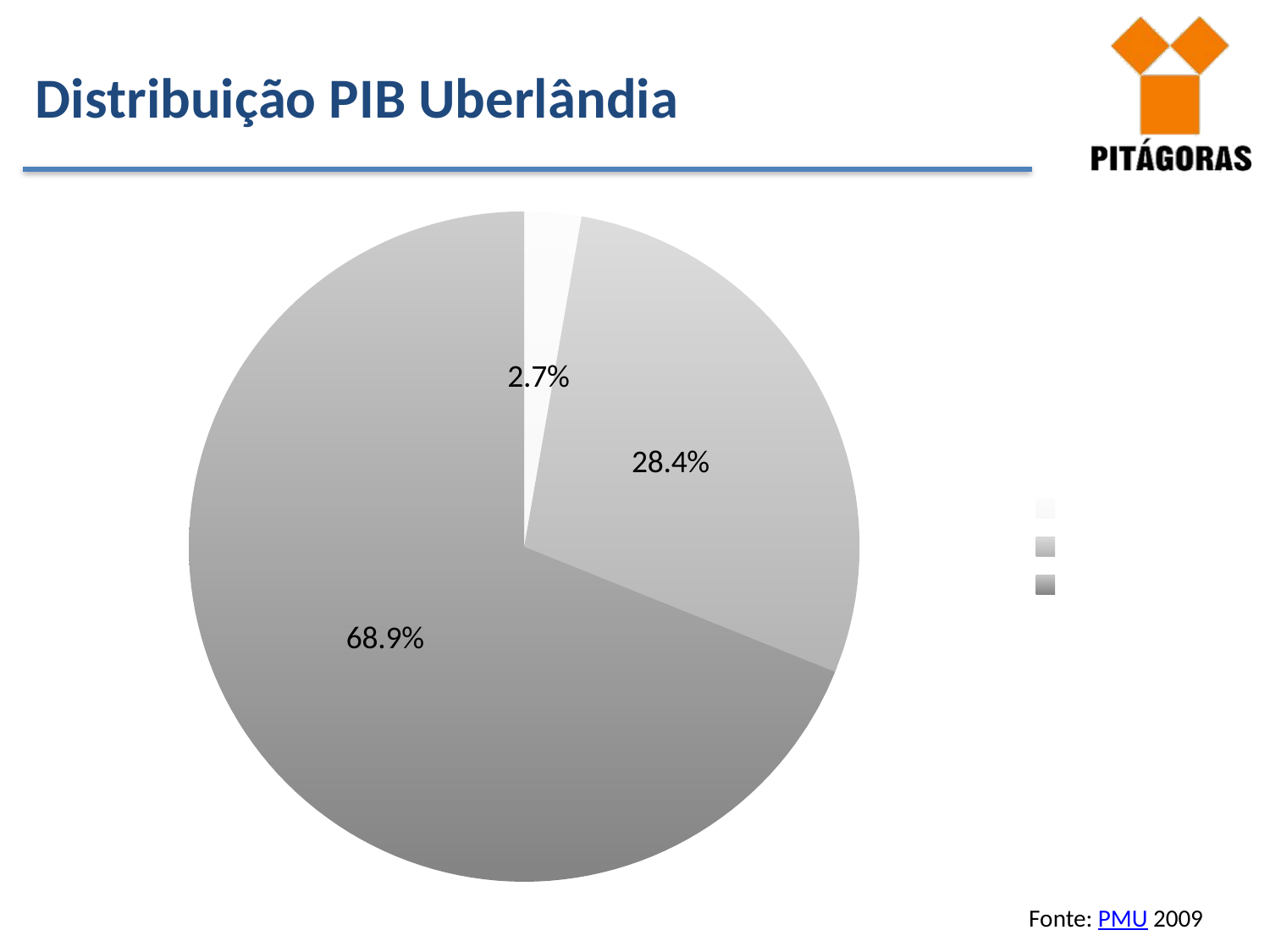

# Distribuição PIB Uberlândia

### Chart

| Category | % |
|---|---|
| Agronegócio | 0.0274 |
| Indústria | 0.2836 |
| Serviços | 0.6891 |
Fonte: PMU 2009